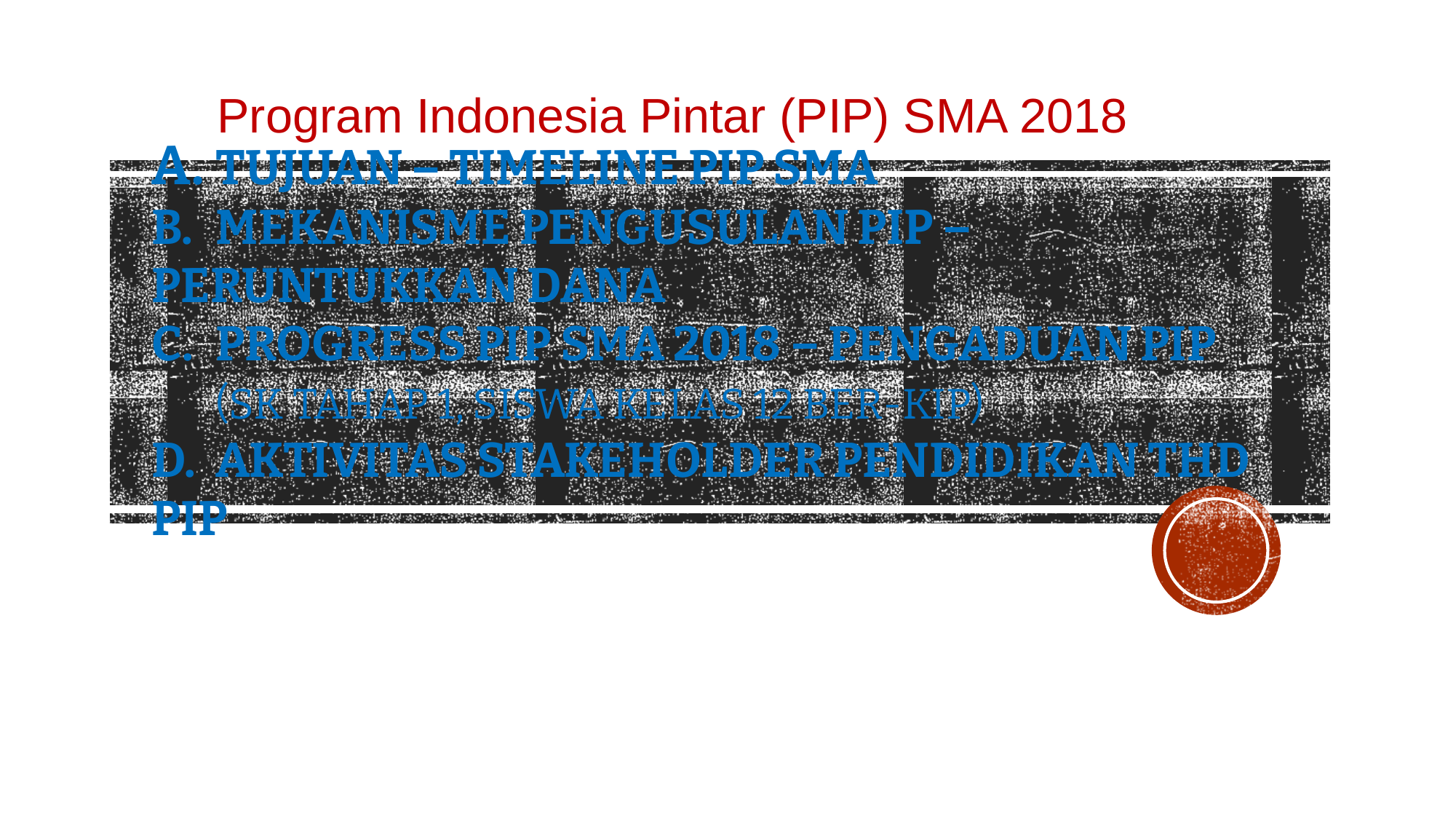

Program Indonesia Pintar (PIP) SMA 2018
# A.	Tujuan – TIMELINE PIP SMA b. 	Mekanisme Pengusulan PIP – PERUNTUKKAN dana c. 	Progress PIP sma 2018 – PENGADUAN PIP (SK Tahap 1, Siswa Kelas 12 ber-KIP) D. 	AKTIVITAS stakeholder PENDIDIKAN THD PIP